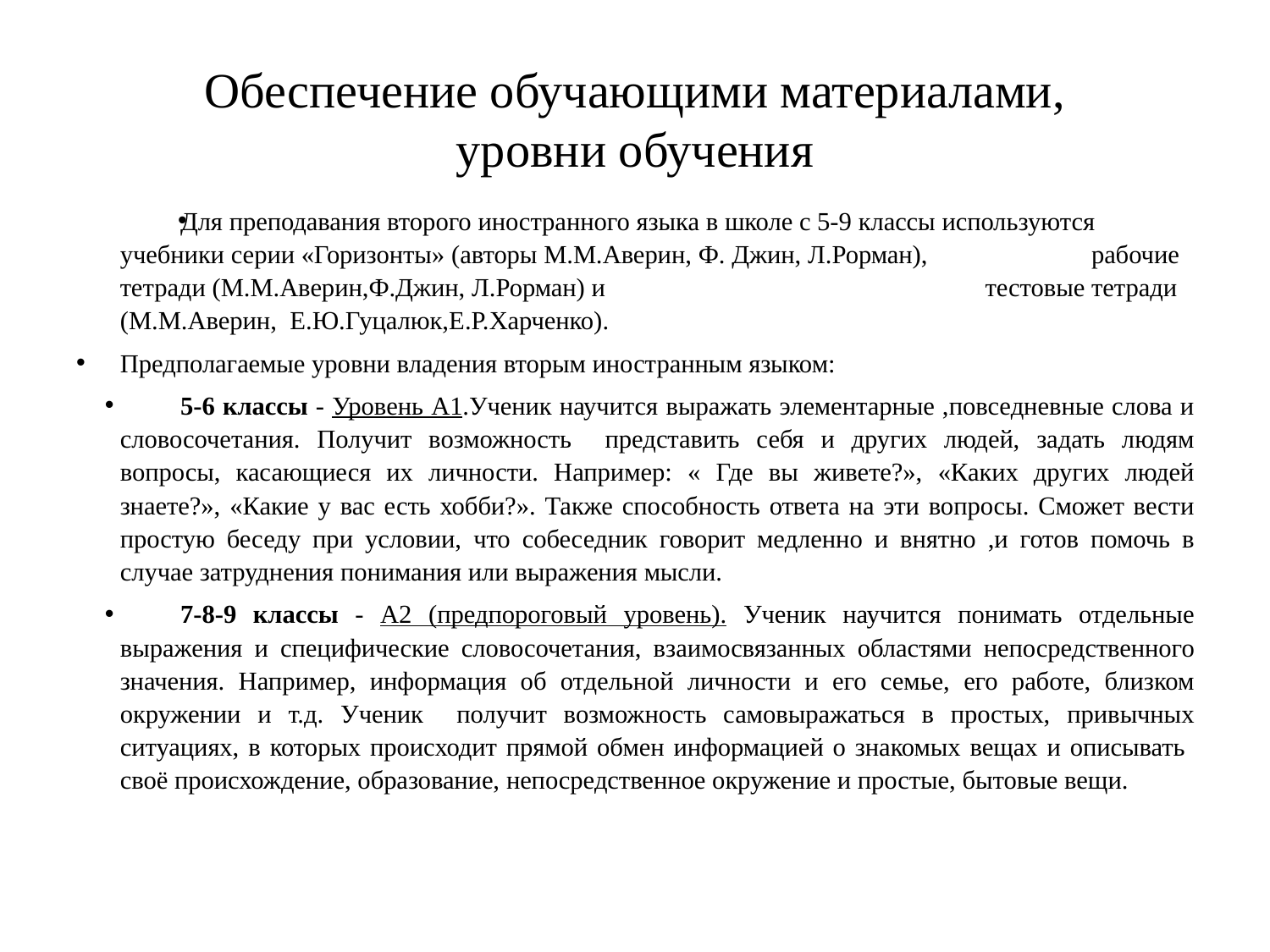

# Обеспечение обучающими материалами, уровни обучения
Для преподавания второго иностранного языка в школе с 5-9 классы используются учебники серии «Горизонты» (авторы М.М.Аверин, Ф. Джин, Л.Рорман),                         рабочие тетради (М.М.Аверин,Ф.Джин, Л.Рорман) и                                                          тестовые тетради (М.М.Аверин,  Е.Ю.Гуцалюк,Е.Р.Харченко).
Предполагаемые уровни владения вторым иностранным языком:
5-6 классы - Уровень А1.Ученик научится выражать элементарные ,повседневные слова и словосочетания. Получит возможность  представить себя и других людей, задать людям вопросы, касающиеся их личности. Например: « Где вы живете?», «Каких других людей знаете?», «Какие у вас есть хобби?». Также способность ответа на эти вопросы. Сможет вести простую беседу при условии, что собеседник говорит медленно и внятно ,и готов помочь в случае затруднения понимания или выражения мысли.
7-8-9 классы - А2 (предпороговый уровень). Ученик научится понимать отдельные выражения и специфические словосочетания, взаимосвязанных областями непосредственного значения. Например, информация об отдельной личности и его семье, его работе, близком окружении и т.д. Ученик  получит возможность самовыражаться в простых, привычных ситуациях, в которых происходит прямой обмен информацией о знакомых вещах и описывать  своё происхождение, образование, непосредственное окружение и простые, бытовые вещи.